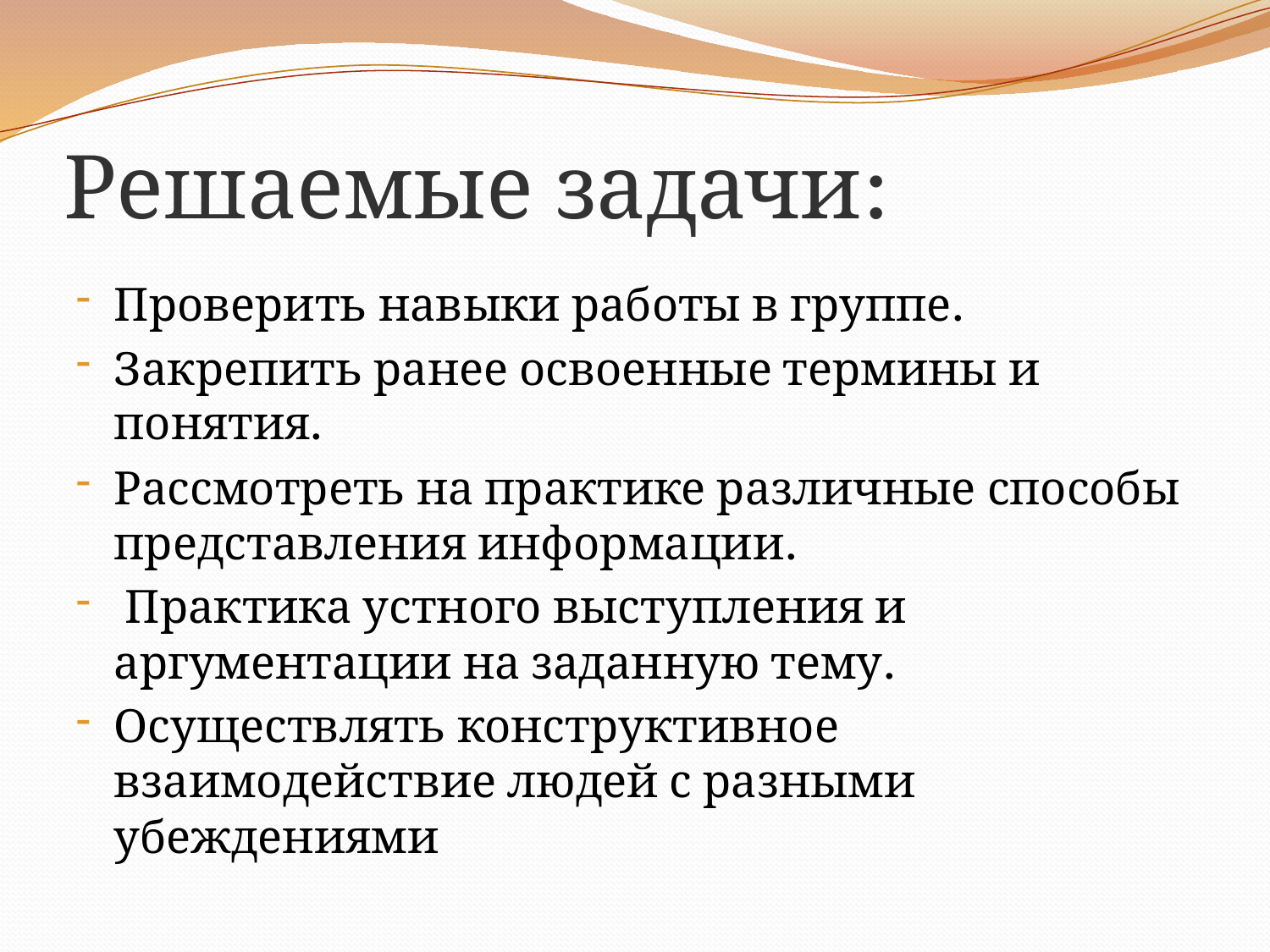

# Решаемые задачи:
Проверить навыки работы в группе.
Закрепить ранее освоенные термины и понятия.
Рассмотреть на практике различные способы представления информации.
 Практика устного выступления и аргументации на заданную тему.
Осуществлять конструктивное взаимодействие людей с разными убеждениями